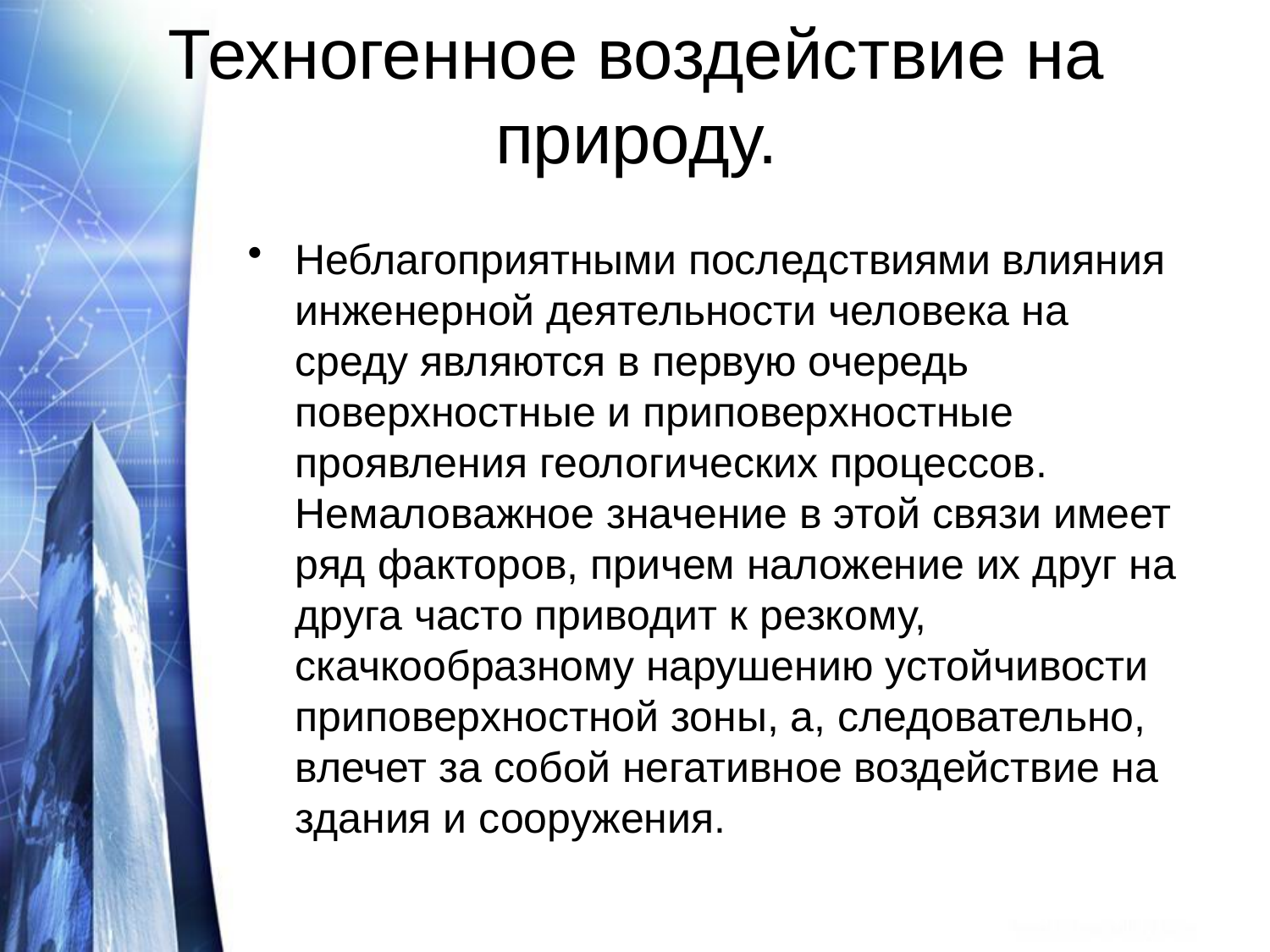

# Техногенное воздействие на природу.
Неблагоприятными последствиями влияния инженерной деятельности человека на среду являются в первую очередь поверхностные и приповерхностные проявления геологических процессов. Немаловажное значение в этой связи имеет ряд факторов, причем наложение их друг на друга часто приводит к резкому, скачкообразному нарушению устойчивости приповерхностной зоны, а, следовательно, влечет за собой негативное воздействие на здания и сооружения.